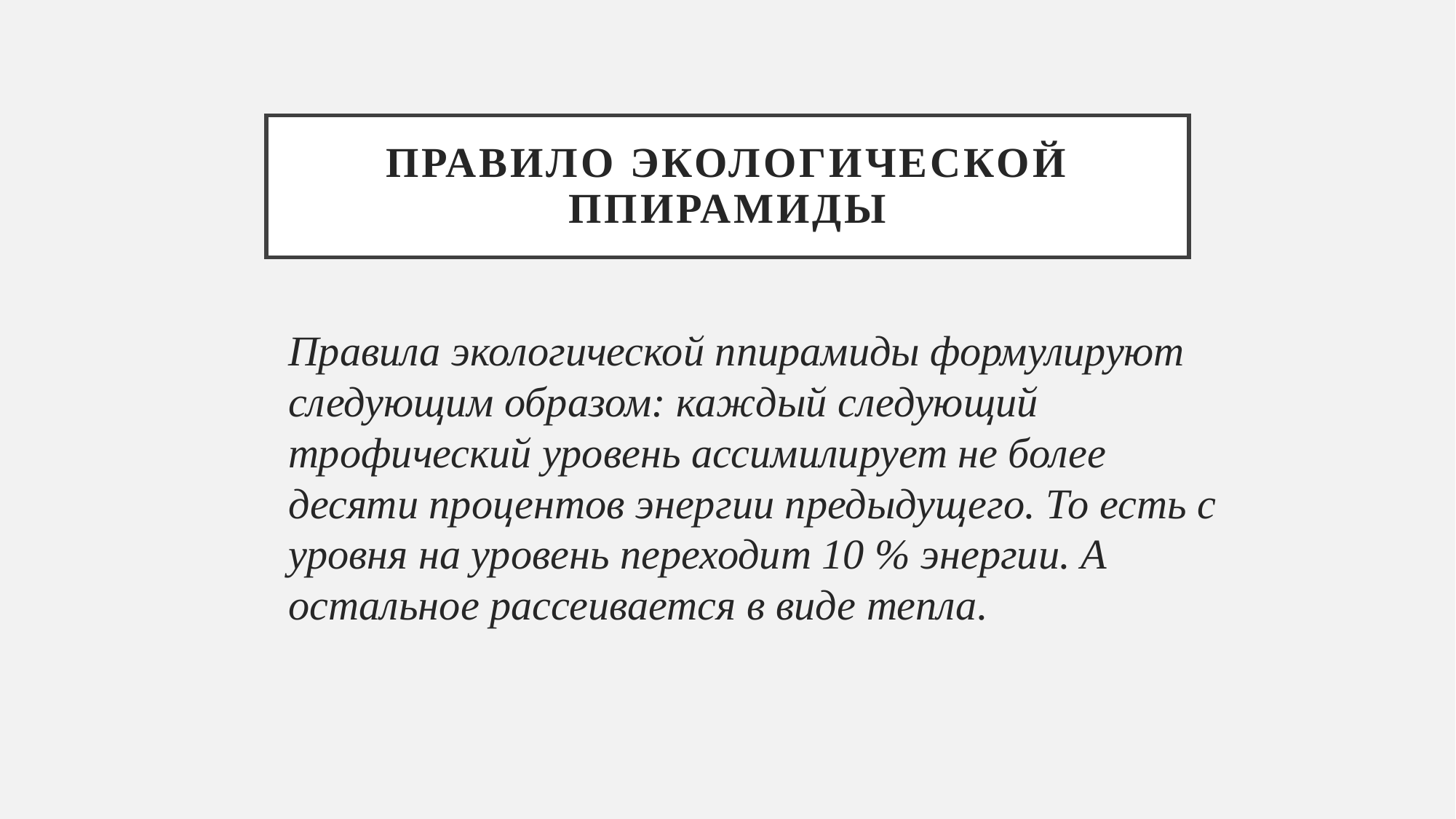

# Правило экологической ппирамиды
Правила экологической ппирамиды формулируют следующим образом: каждый следующий трофический уровень ассимилирует не более десяти процентов энергии предыдущего. То есть с уровня на уровень переходит 10 % энергии. А остальное рассеивается в виде тепла.